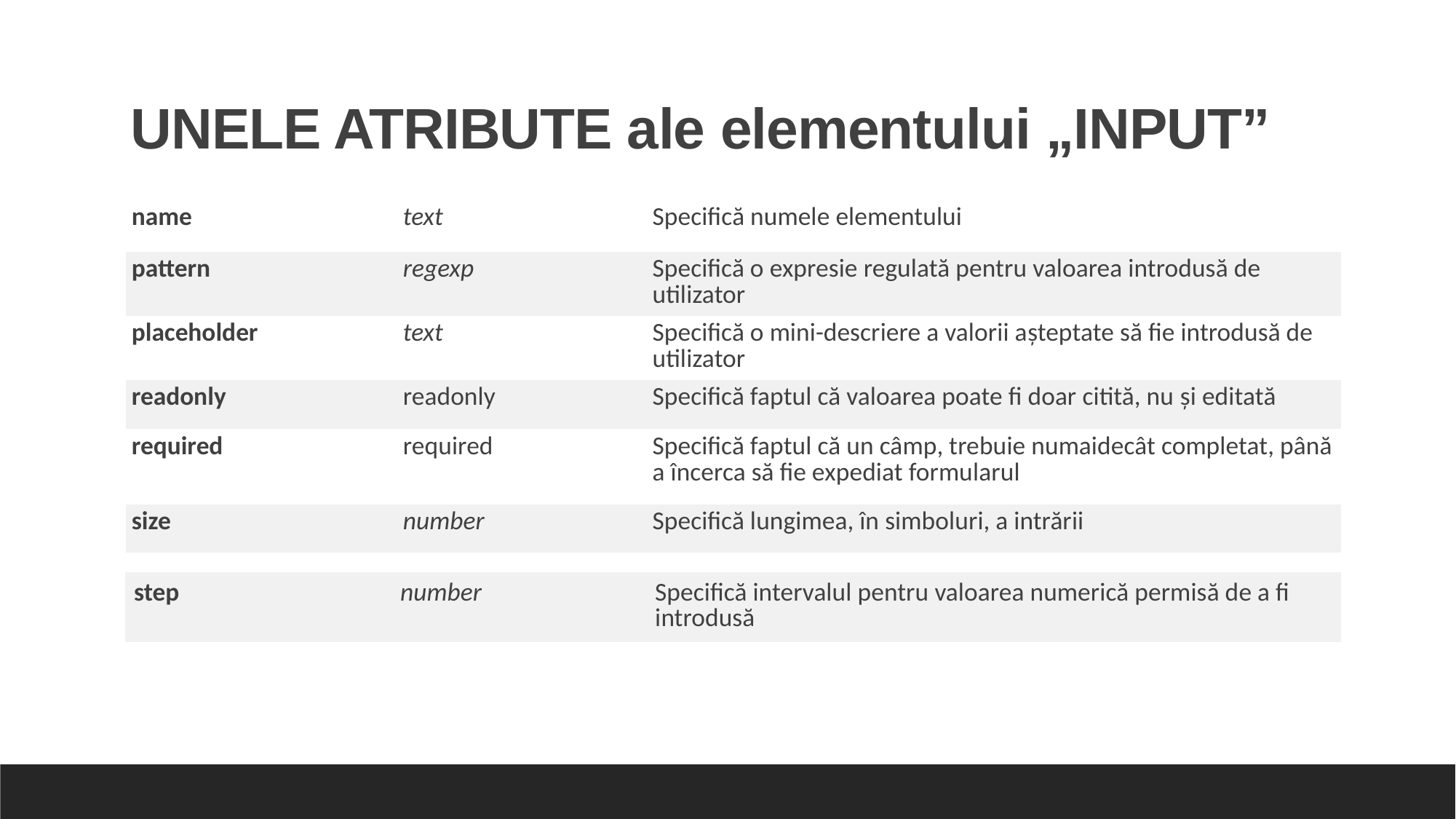

# UNELE ATRIBUTE ale elementului „INPUT”
| name | text | Specifică numele elementului |
| --- | --- | --- |
| pattern | regexp | Specifică o expresie regulată pentru valoarea introdusă de utilizator |
| placeholder | text | Specifică o mini-descriere a valorii aşteptate să fie introdusă de utilizator |
| readonly | readonly | Specifică faptul că valoarea poate fi doar citită, nu şi editată |
| required | required | Specifică faptul că un câmp, trebuie numaidecât completat, până a încerca să fie expediat formularul |
| size | number | Specifică lungimea, în simboluri, a intrării |
| step | number | Specifică intervalul pentru valoarea numerică permisă de a fi introdusă |
| --- | --- | --- |